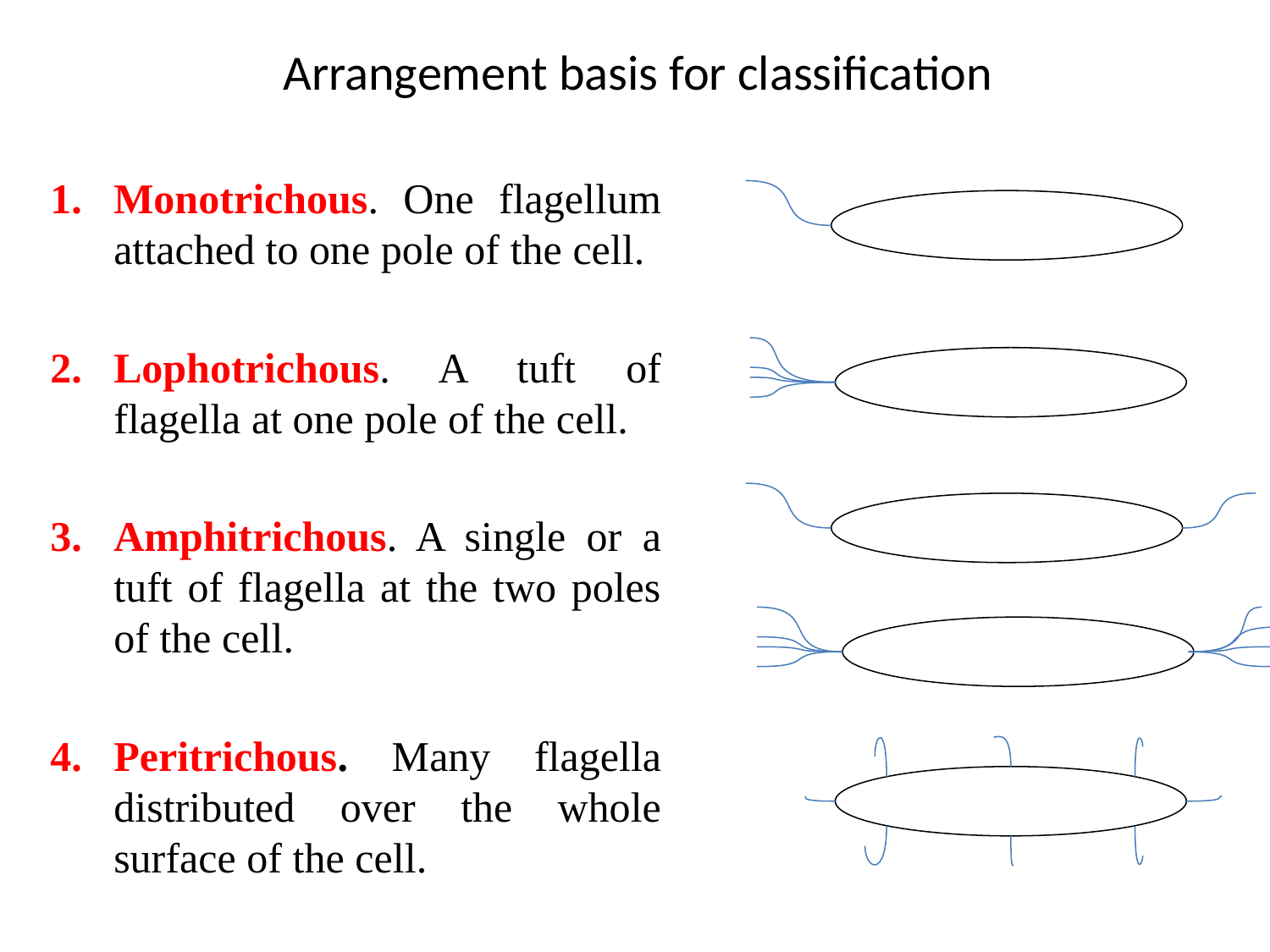

Arrangement basis for classification

Monotrichous. One flagellum attached to one pole of the cell.

Lophotrichous. A tuft of flagella at one pole of the cell.

Amphitrichous. A single or a tuft of flagella at the two poles of the cell.

Peritrichous. Many flagella distributed over the whole surface of the cell.